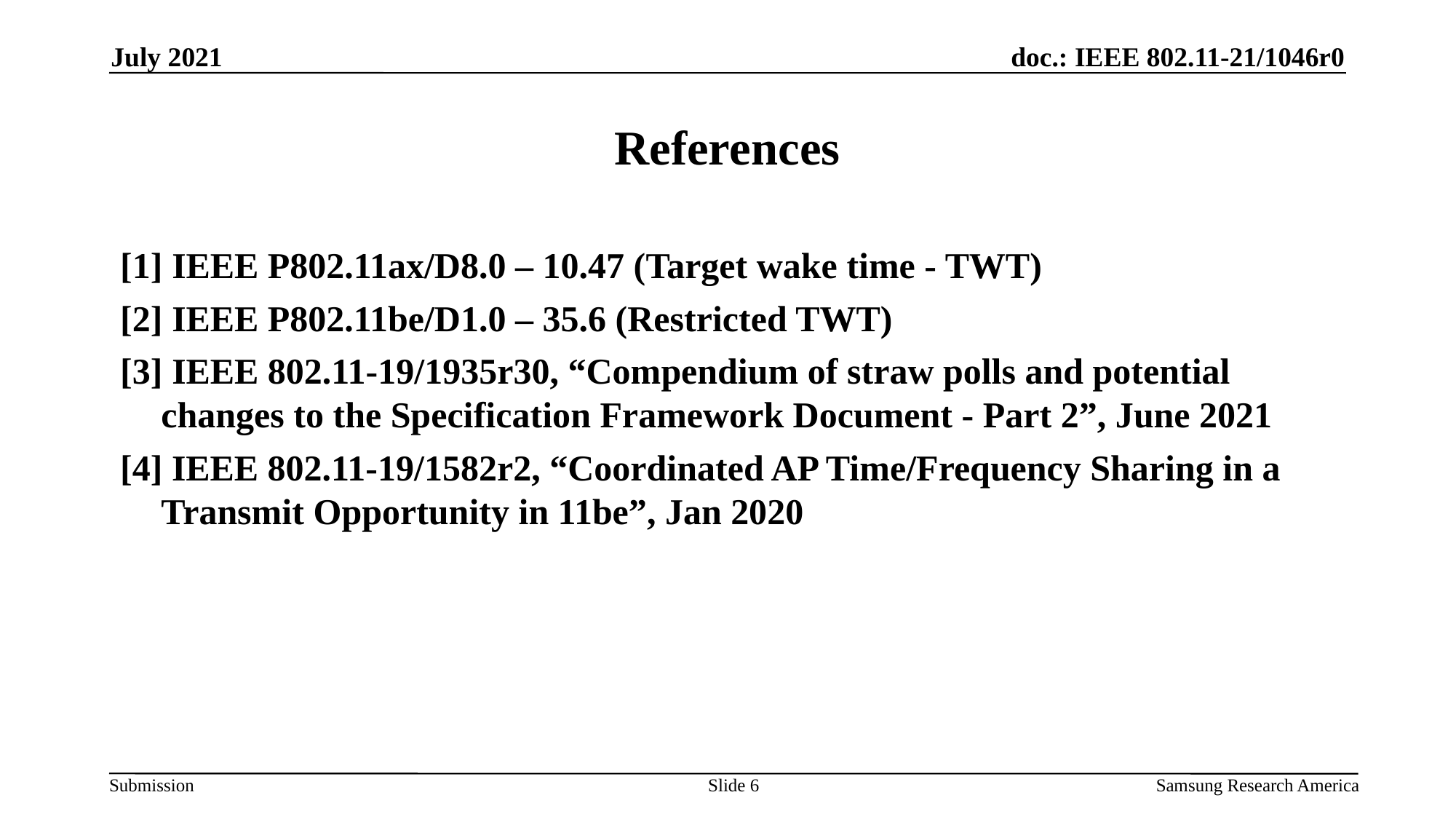

July 2021
# References
[1] IEEE P802.11ax/D8.0 – 10.47 (Target wake time - TWT)
[2] IEEE P802.11be/D1.0 – 35.6 (Restricted TWT)
[3] IEEE 802.11-19/1935r30, “Compendium of straw polls and potential changes to the Specification Framework Document - Part 2”, June 2021
[4] IEEE 802.11-19/1582r2, “Coordinated AP Time/Frequency Sharing in a Transmit Opportunity in 11be”, Jan 2020

Slide 6
Samsung Research America